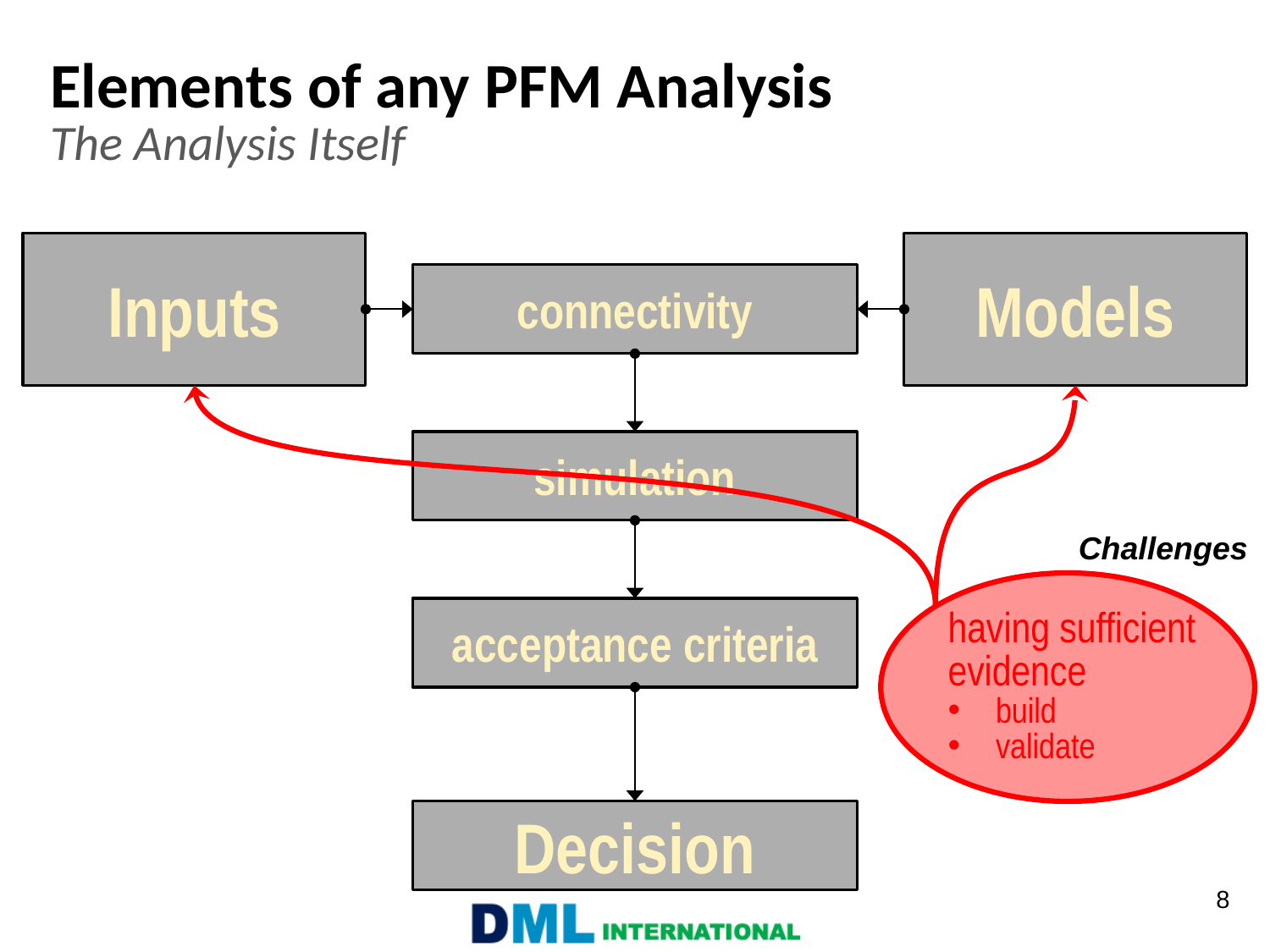

# Elements of any PFM Analysis The Analysis Itself
Inputs
Models
connectivity
simulation
Challenges
having sufficient
evidence
build
validate
acceptance criteria
Decision